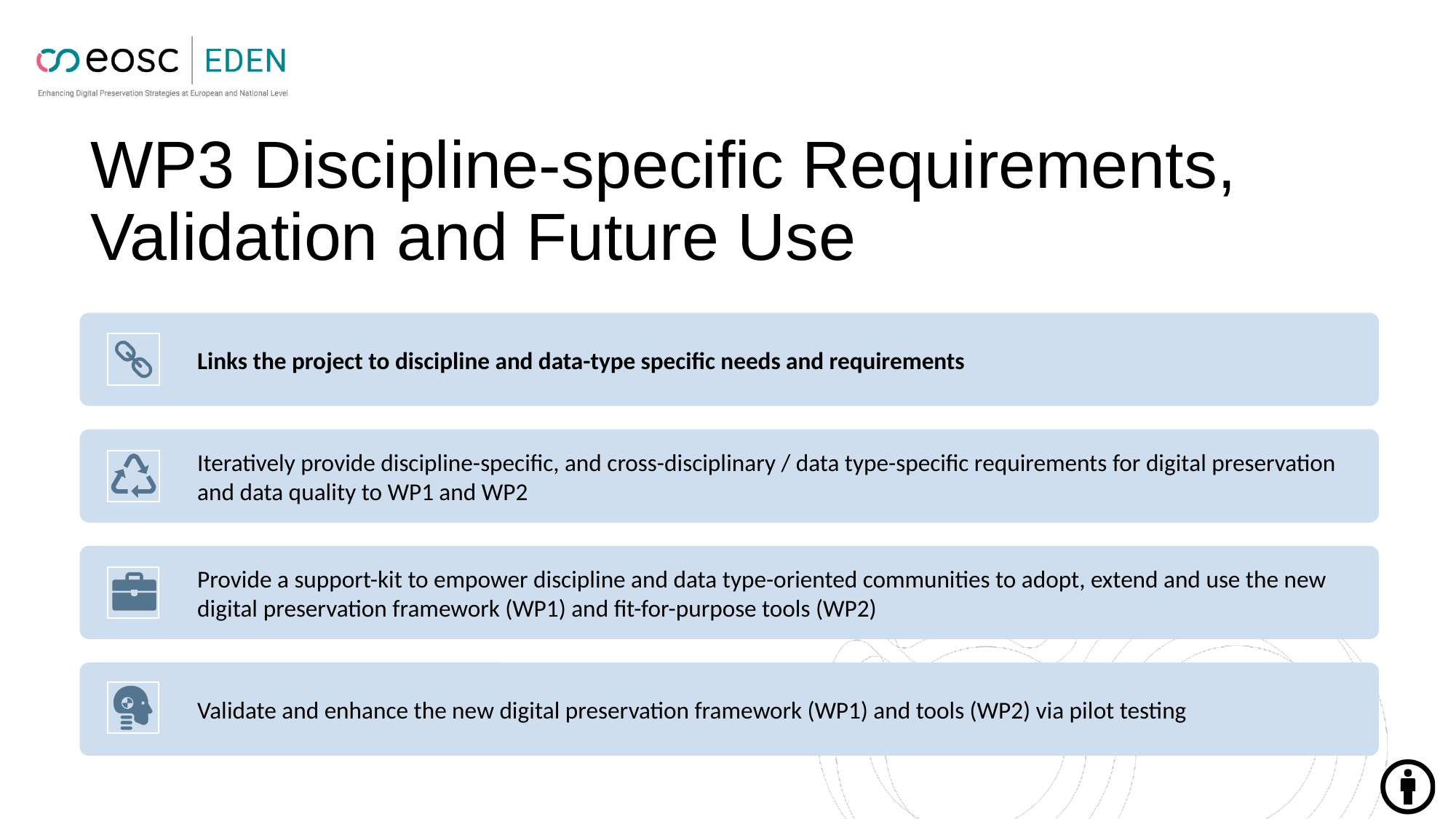

# WP3 Discipline-specific Requirements, Validation and Future Use

Links the project to discipline and data-type specific needs and requirements

Iteratively provide discipline-specific, and cross-disciplinary / data type-specific requirements for digital preservation and data quality to WP1 and WP2

Provide a support-kit to empower discipline and data type-oriented communities to adopt, extend and use the new digital preservation framework (WP1) and fit-for-purpose tools (WP2)

Validate and enhance the new digital preservation framework (WP1) and tools (WP2) via pilot testing